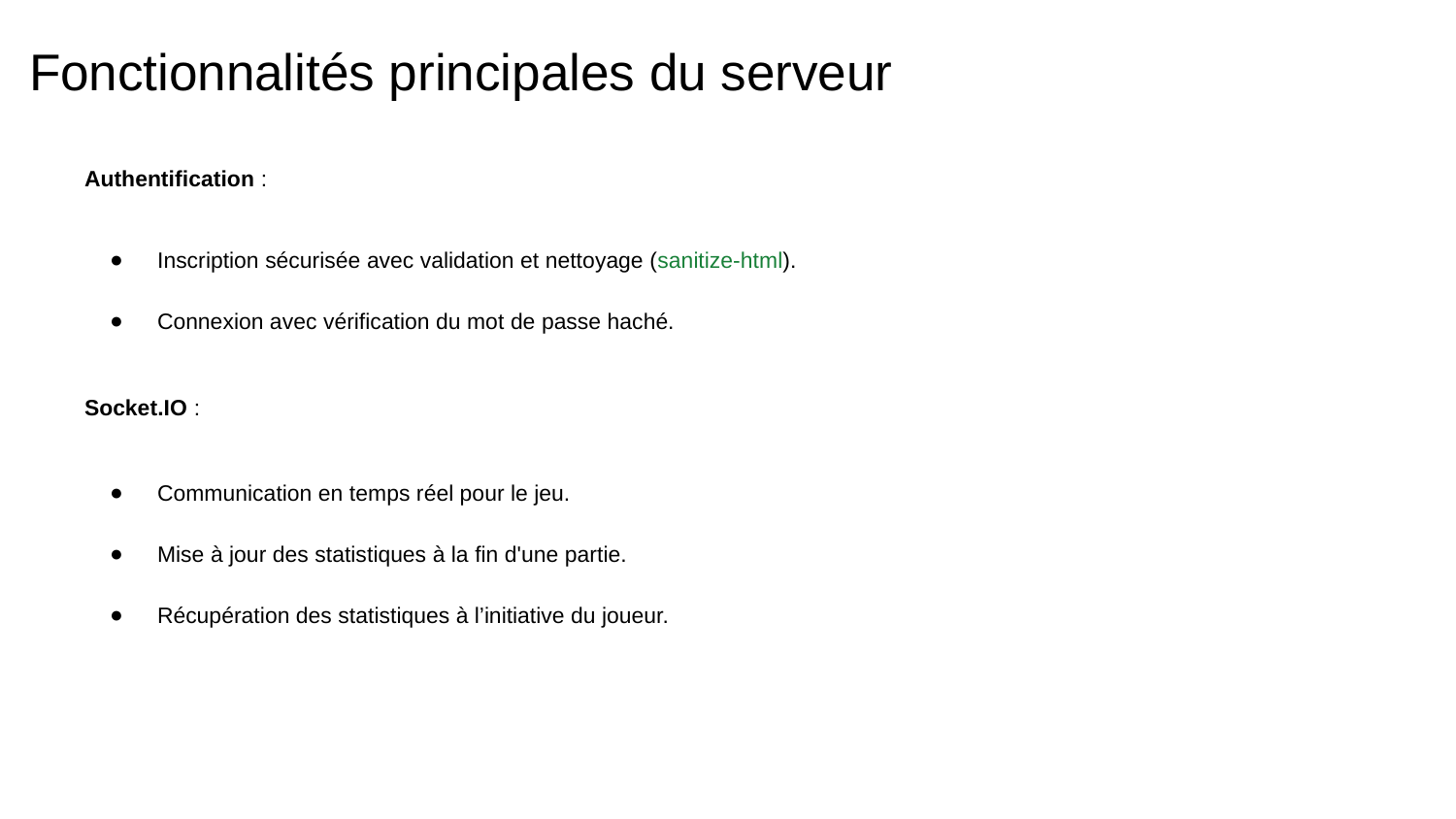

# Fonctionnalités principales du serveur
Authentification :
Inscription sécurisée avec validation et nettoyage (sanitize-html).
Connexion avec vérification du mot de passe haché.
Socket.IO :
Communication en temps réel pour le jeu.
Mise à jour des statistiques à la fin d'une partie.
Récupération des statistiques à l’initiative du joueur.